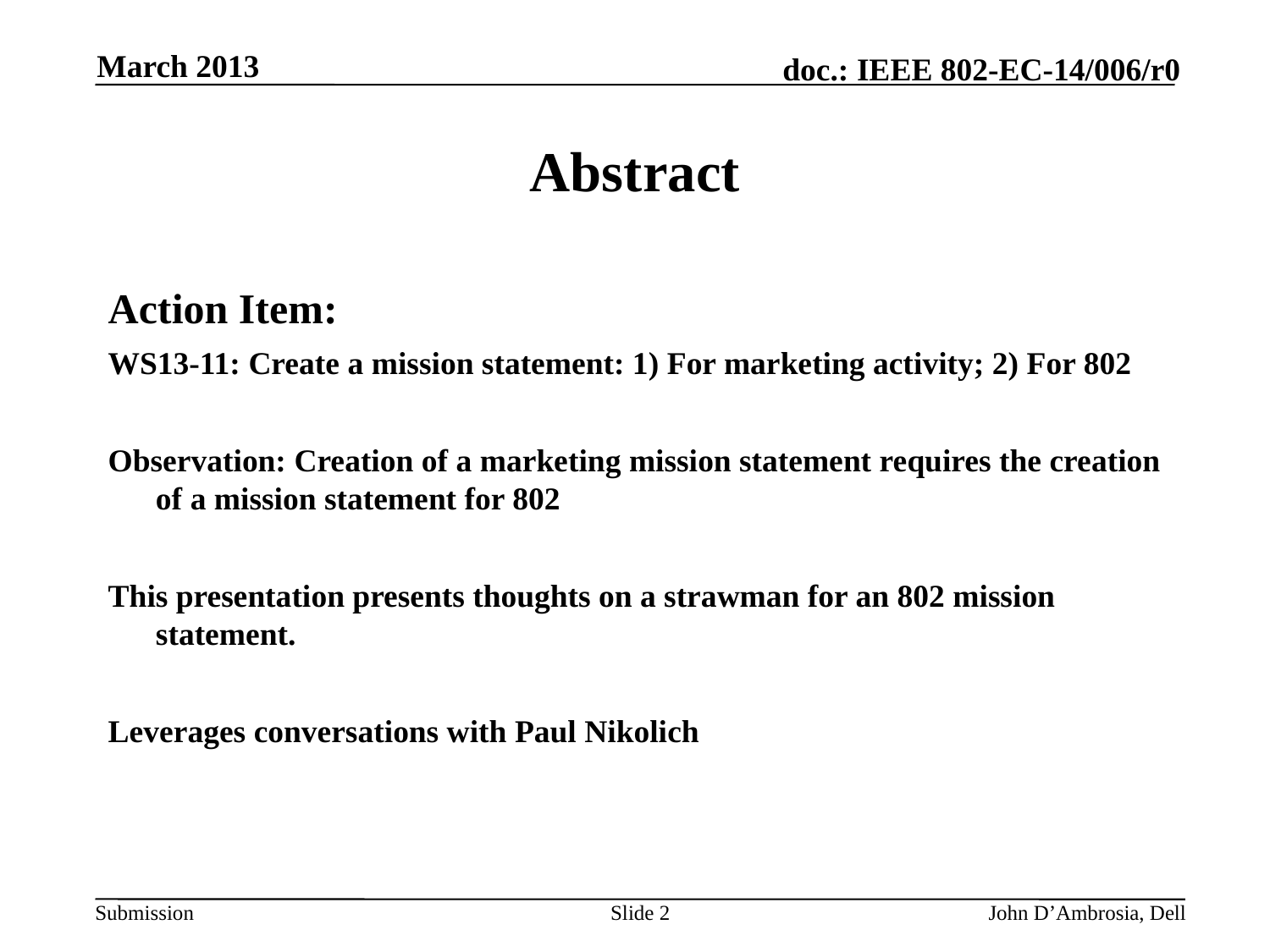

March 2013
# Abstract
Action Item:
WS13-11: Create a mission statement: 1) For marketing activity; 2) For 802

Observation: Creation of a marketing mission statement requires the creation of a mission statement for 802

This presentation presents thoughts on a strawman for an 802 mission statement.

Leverages conversations with Paul Nikolich

Slide 2
John D’Ambrosia, Dell